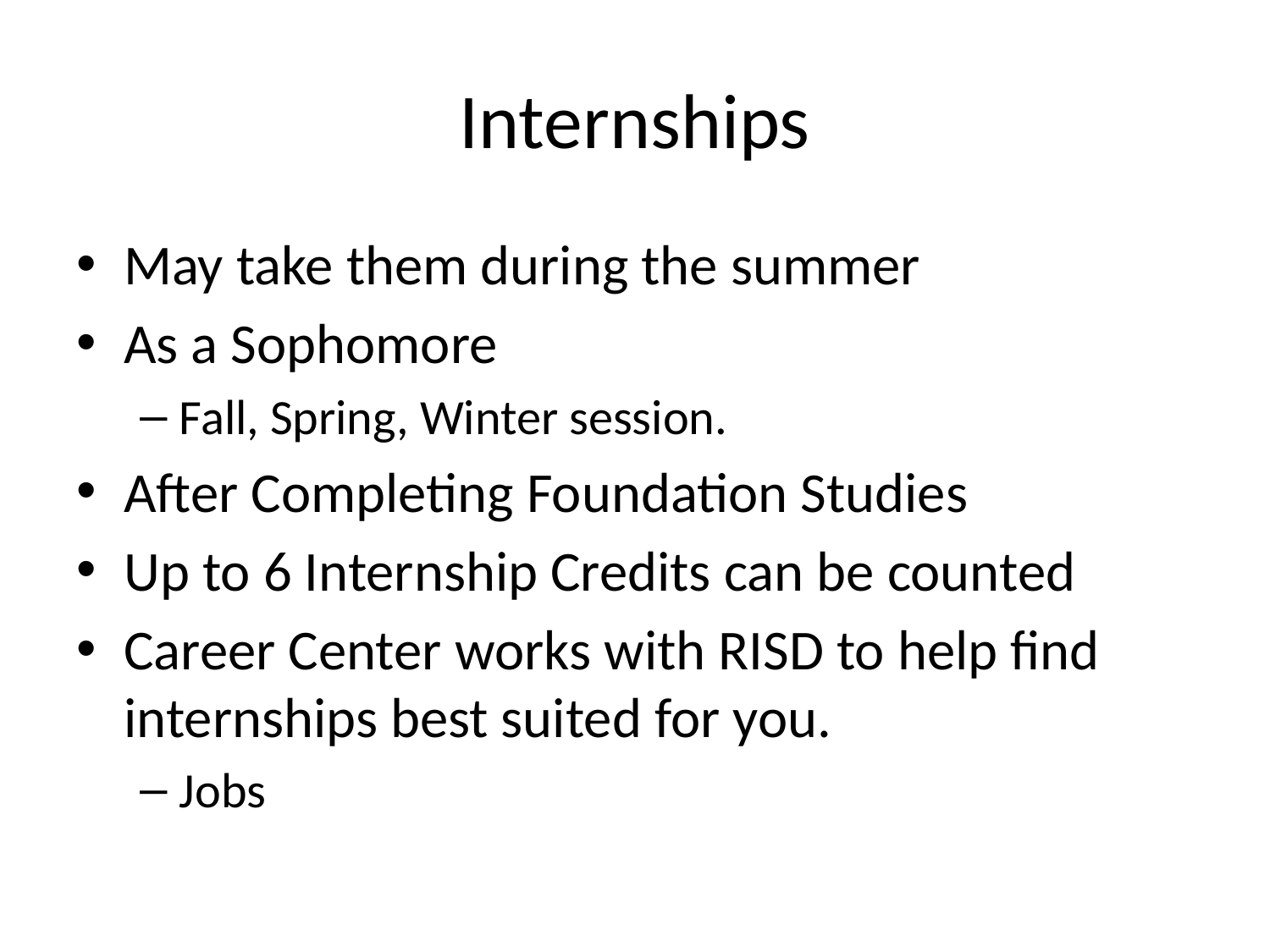

# Internships
May take them during the summer
As a Sophomore
Fall, Spring, Winter session.
After Completing Foundation Studies
Up to 6 Internship Credits can be counted
Career Center works with RISD to help find internships best suited for you.
Jobs